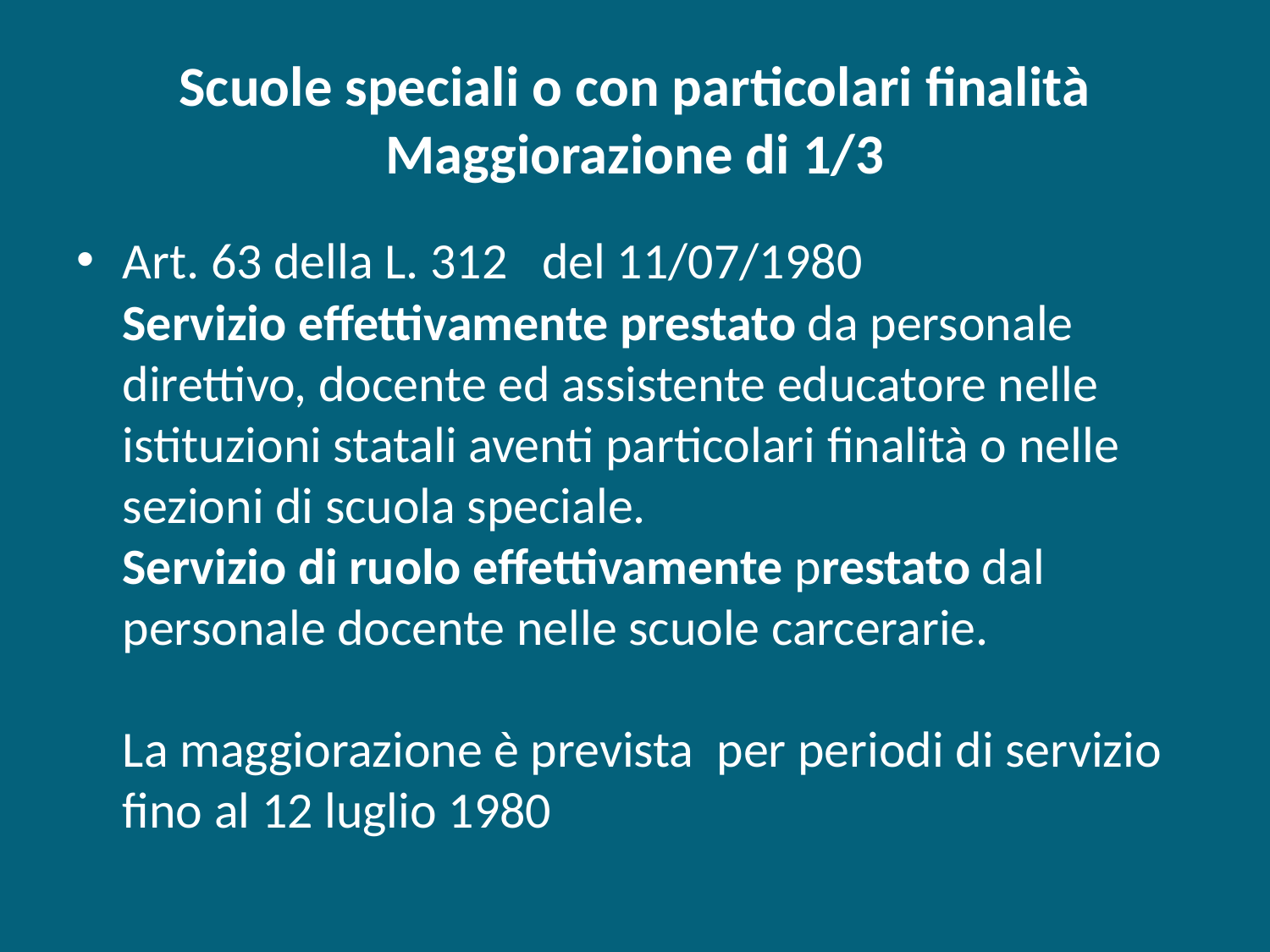

# Scuole speciali o con particolari finalità Maggiorazione di 1/3
Art. 63 della L. 312   del 11/07/1980
Servizio effettivamente prestato da personale direttivo, docente ed assistente educatore nelle istituzioni statali aventi particolari finalità o nelle sezioni di scuola speciale.
Servizio di ruolo effettivamente prestato dal personale docente nelle scuole carcerarie.
La maggiorazione è prevista  per periodi di servizio fino al 12 luglio 1980